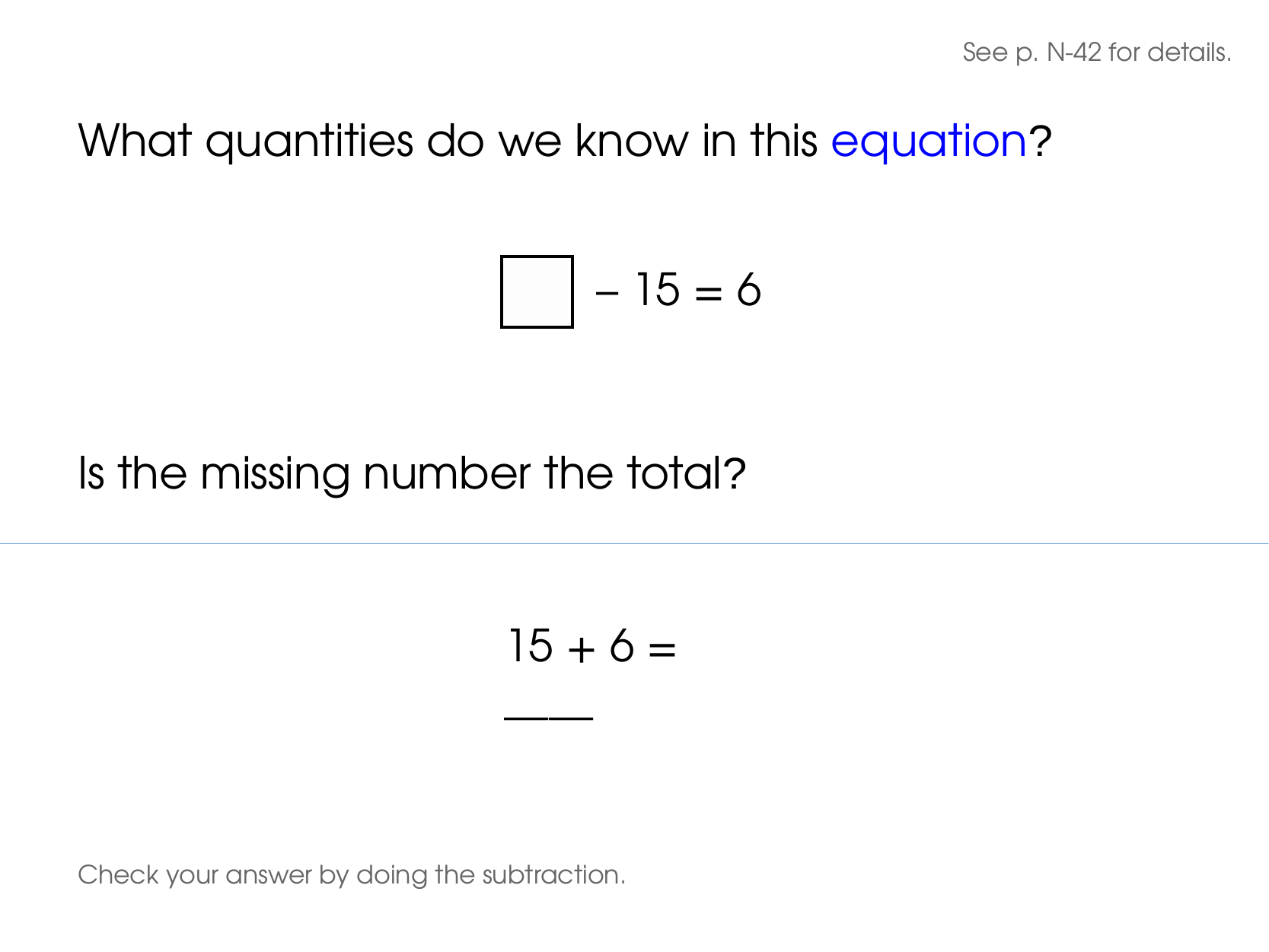

See p. N-42 for details.
What quantities do we know in this equation?
         – 15 = 6

Is the missing number the total?
15 + 6 = ____
Check your answer by doing the subtraction.